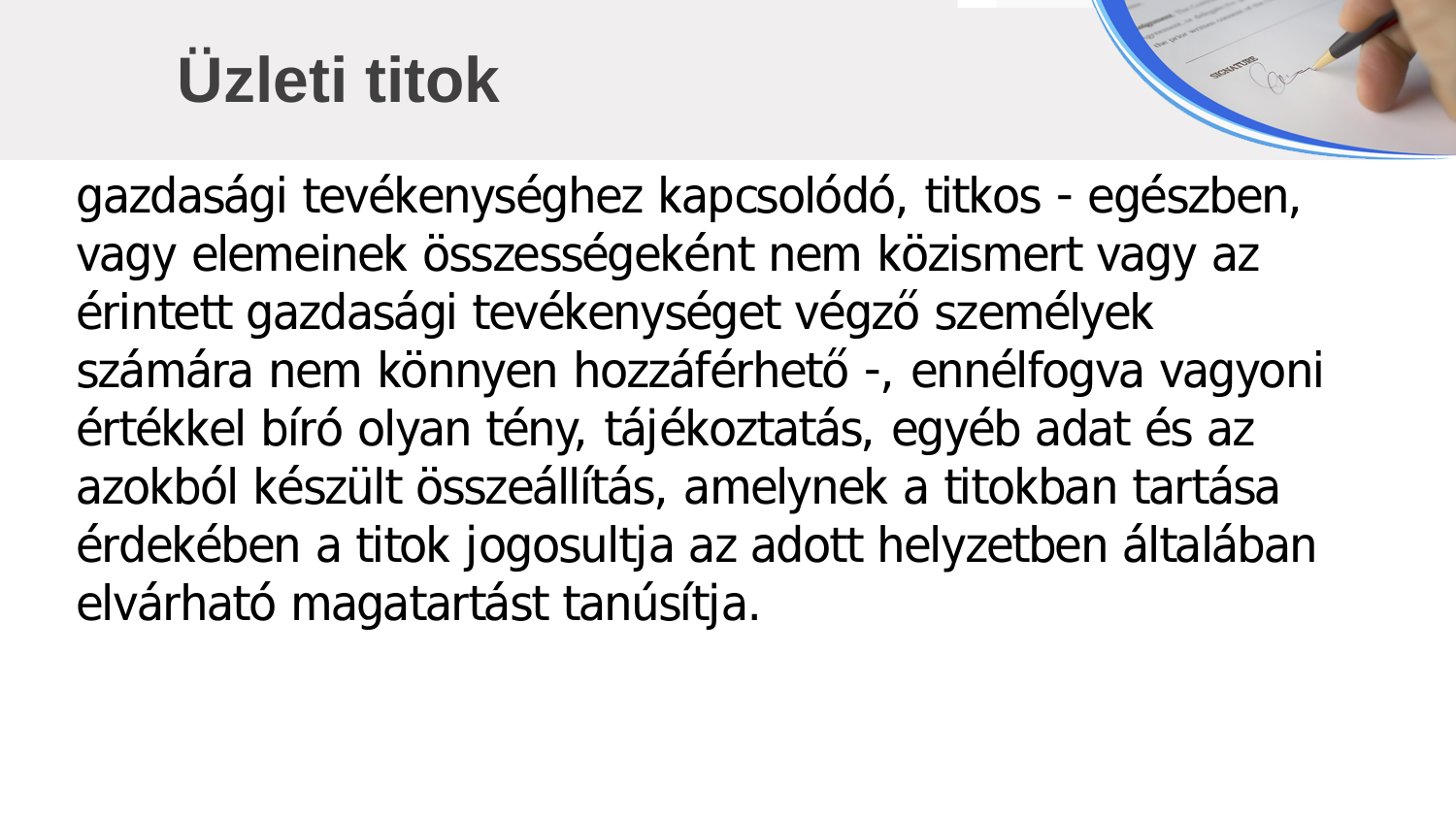

Üzleti titok
gazdasági tevékenységhez kapcsolódó, titkos - egészben, vagy elemeinek összességeként nem közismert vagy az
érintett gazdasági tevékenységet végző személyek
számára nem könnyen hozzáférhető -, ennélfogva vagyoni értékkel bíró olyan tény, tájékoztatás, egyéb adat és az
azokból készült összeállítás, amelynek a titokban tartása
érdekében a titok jogosultja az adott helyzetben általában elvárható magatartást tanúsítja.